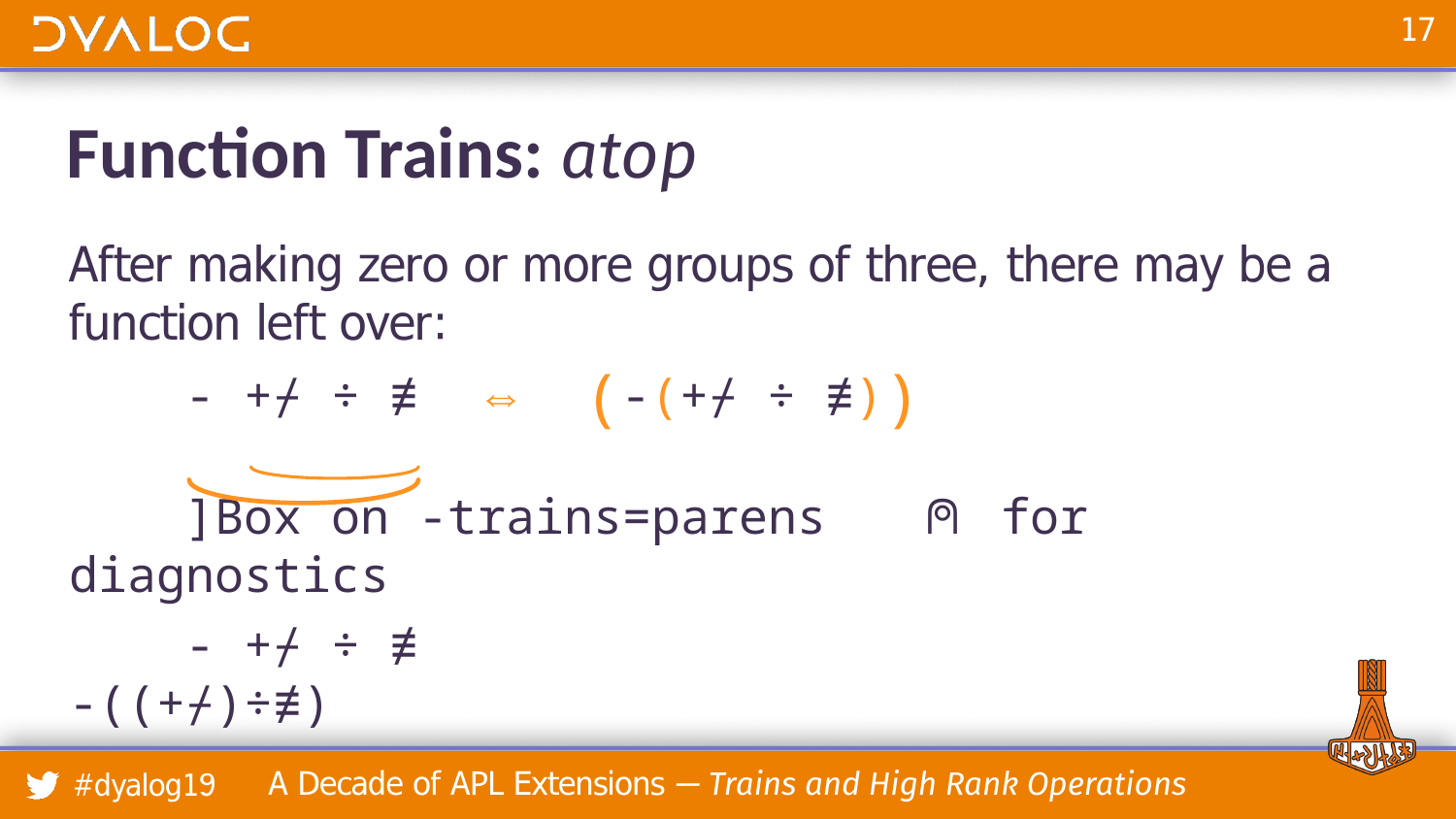

# Function Trains: atop
After making zero or more groups of three, there may be a function left over:
    - +⌿ ÷ ≢  ⇔  (-(+⌿ ÷ ≢))

    ]Box on -trains=parens   ⍝ for diagnostics
    - +⌿ ÷ ≢
-((+⌿)÷≢)